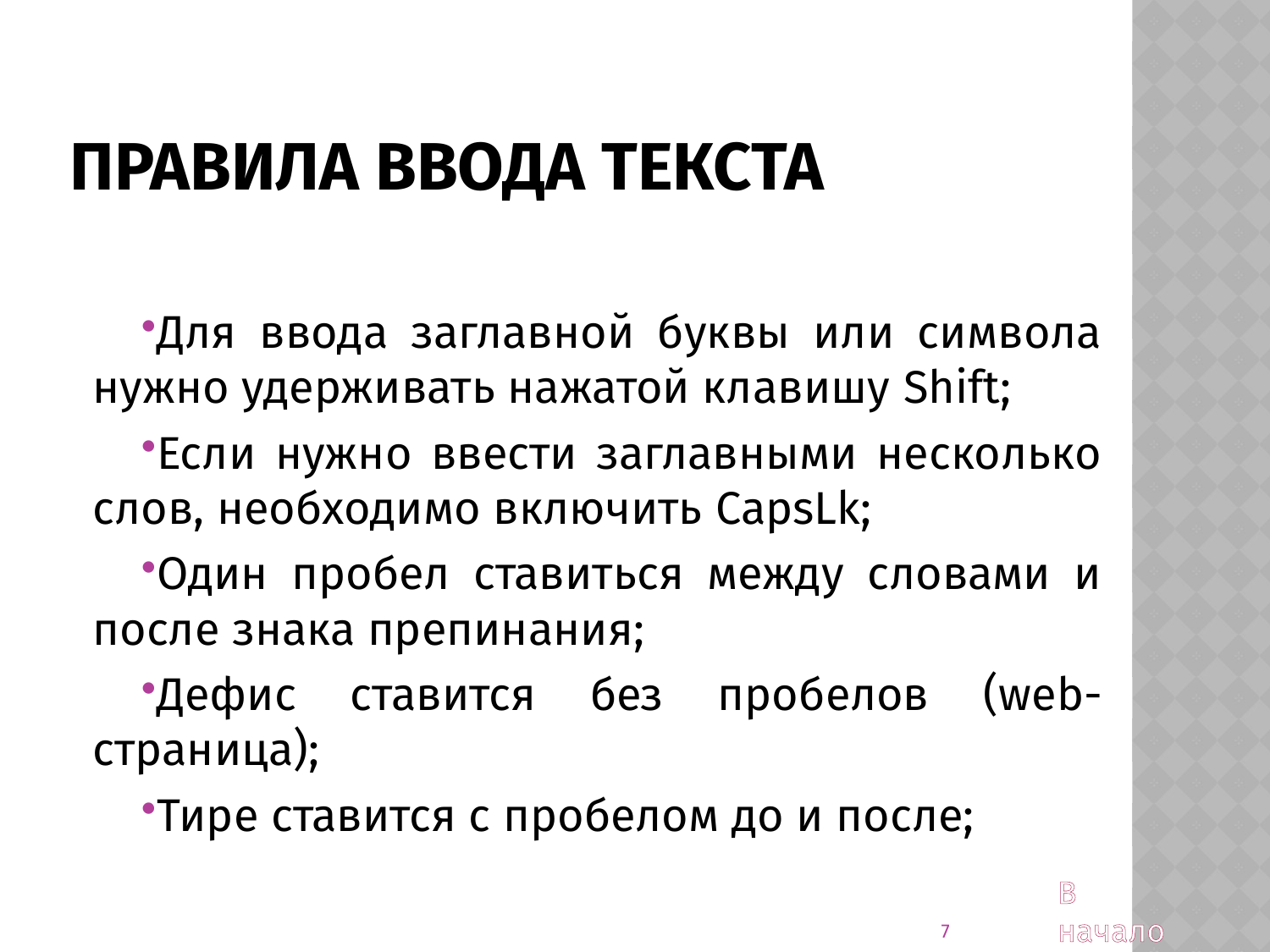

# Правила Ввода текста
Для ввода заглавной буквы или символа нужно удерживать нажатой клавишу Shift;
Если нужно ввести заглавными несколько слов, необходимо включить CapsLk;
Один пробел ставиться между словами и после знака препинания;
Дефис ставится без пробелов (web-страница);
Тире ставится с пробелом до и после;

В начало
7